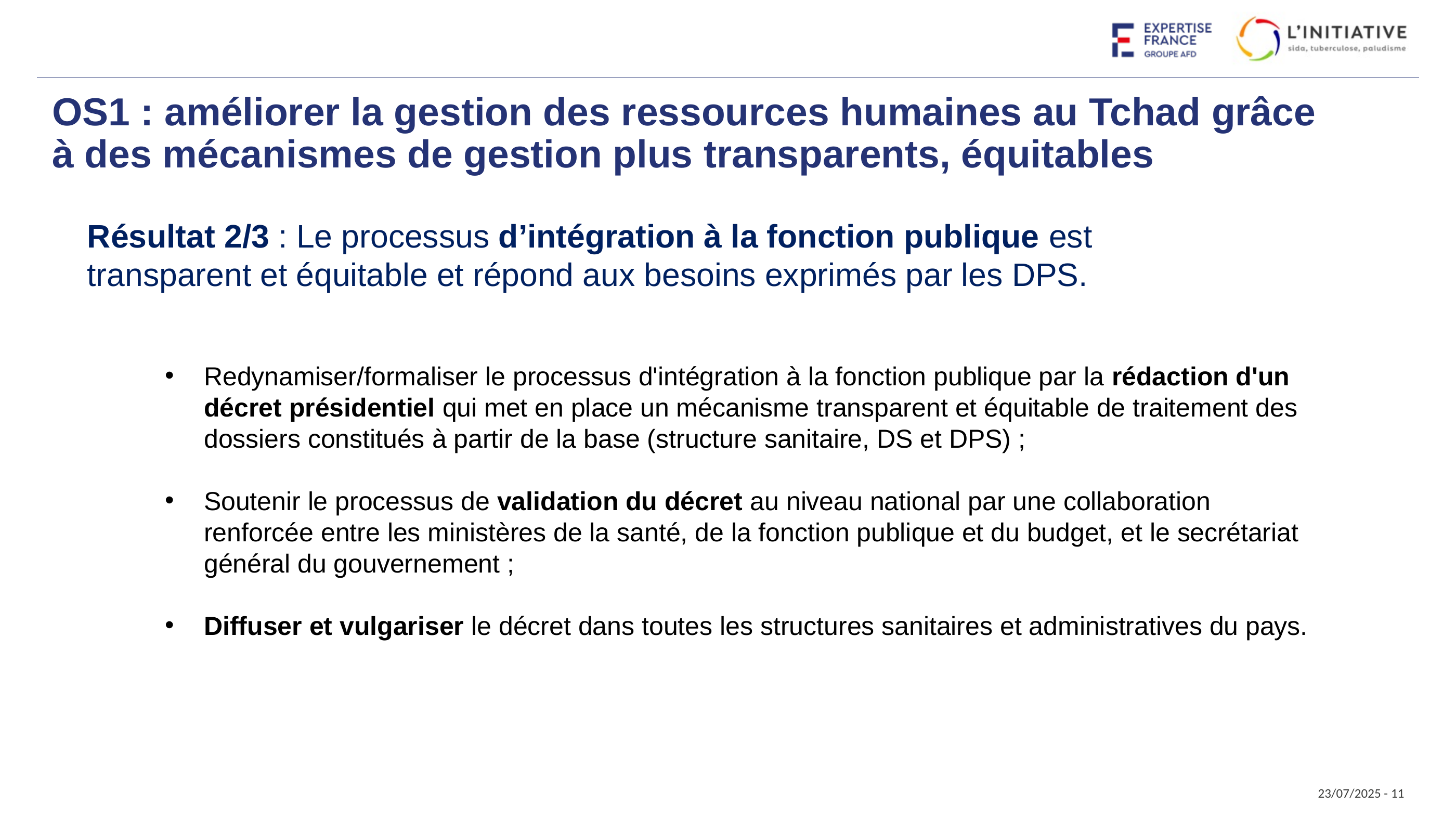

OS1 : améliorer la gestion des ressources humaines au Tchad grâce à des mécanismes de gestion plus transparents, équitables
Résultat 2/3 : Le processus d’intégration à la fonction publique est transparent et équitable et répond aux besoins exprimés par les DPS.
Redynamiser/formaliser le processus d'intégration à la fonction publique par la rédaction d'un décret présidentiel qui met en place un mécanisme transparent et équitable de traitement des dossiers constitués à partir de la base (structure sanitaire, DS et DPS) ;

Soutenir le processus de validation du décret au niveau national par une collaboration renforcée entre les ministères de la santé, de la fonction publique et du budget, et le secrétariat général du gouvernement ;

Diffuser et vulgariser le décret dans toutes les structures sanitaires et administratives du pays.
23/07/2025 - 11